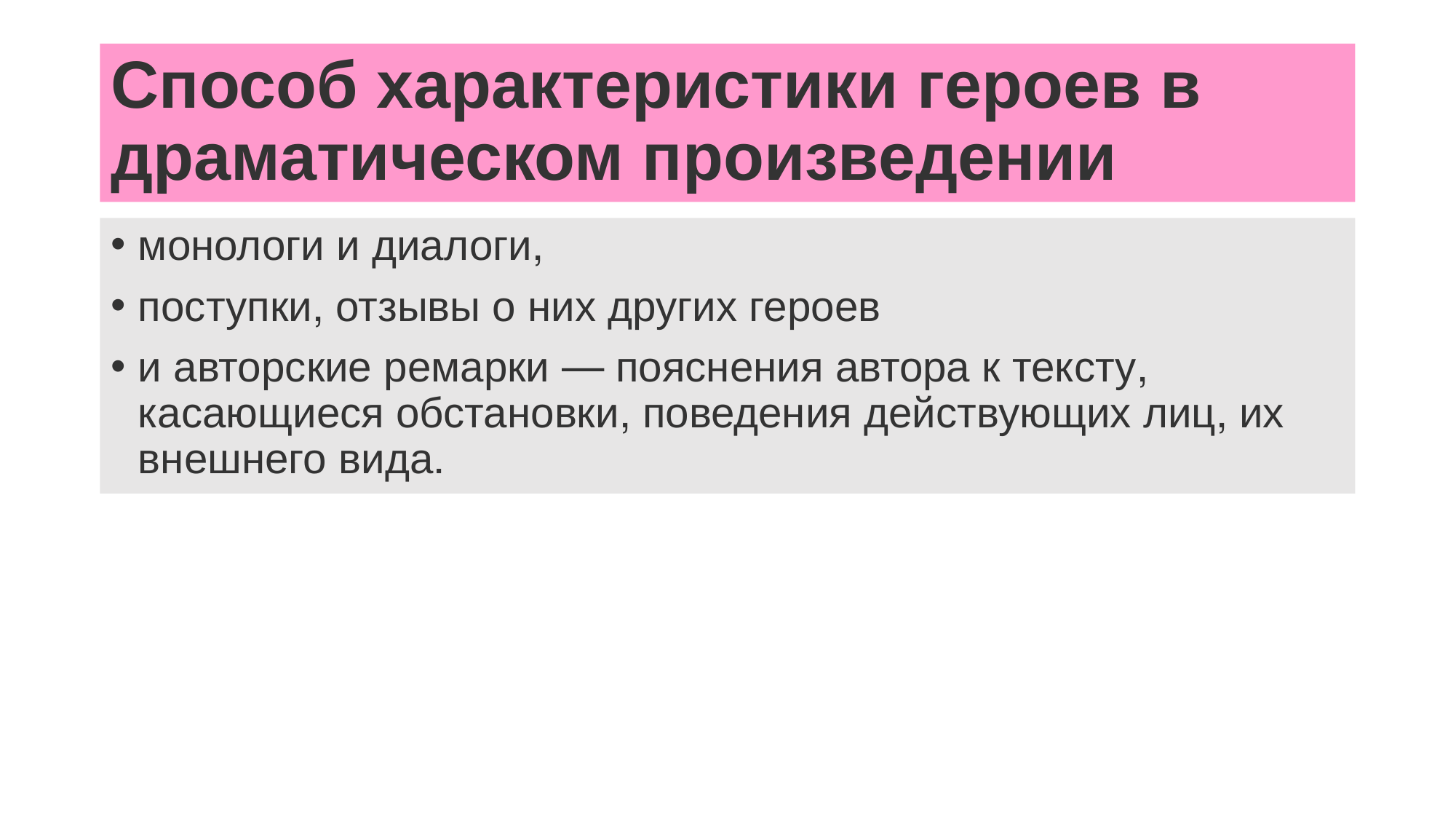

# Способ характеристики героев в драматическом произведении
монологи и диалоги,
поступки, отзывы о них других героев
и авторские ремарки — пояснения автора к тексту, касающиеся обстановки, поведения действующих лиц, их внешнего вида.